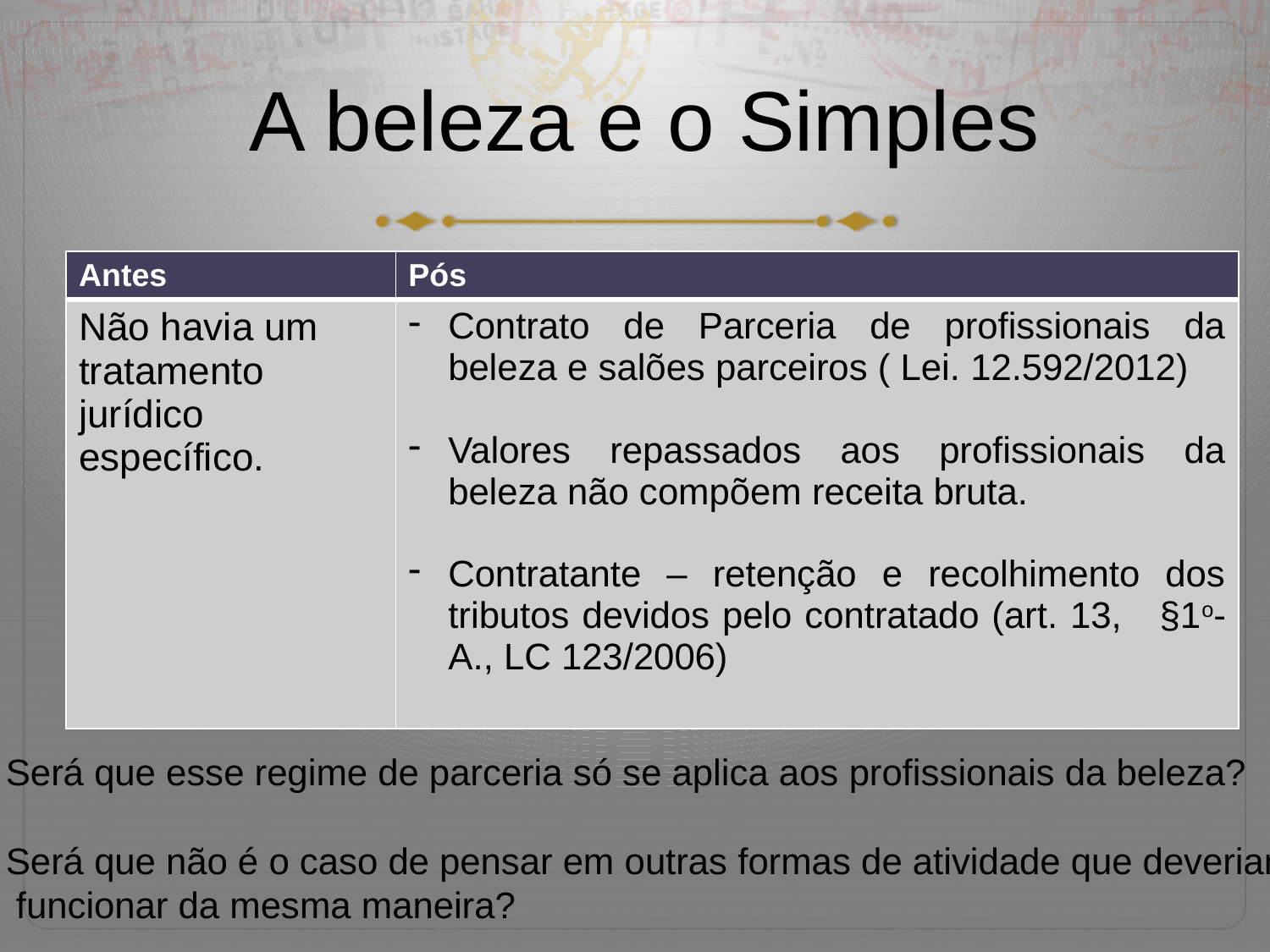

# A beleza e o Simples
| Antes | Pós |
| --- | --- |
| Não havia um tratamento jurídico específico. | Contrato de Parceria de profissionais da beleza e salões parceiros ( Lei. 12.592/2012) Valores repassados aos profissionais da beleza não compõem receita bruta. Contratante – retenção e recolhimento dos tributos devidos pelo contratado (art. 13, §1o-A., LC 123/2006) |

Será que esse regime de parceria só se aplica aos profissionais da beleza?

Será que não é o caso de pensar em outras formas de atividade que deveriam
 funcionar da mesma maneira?